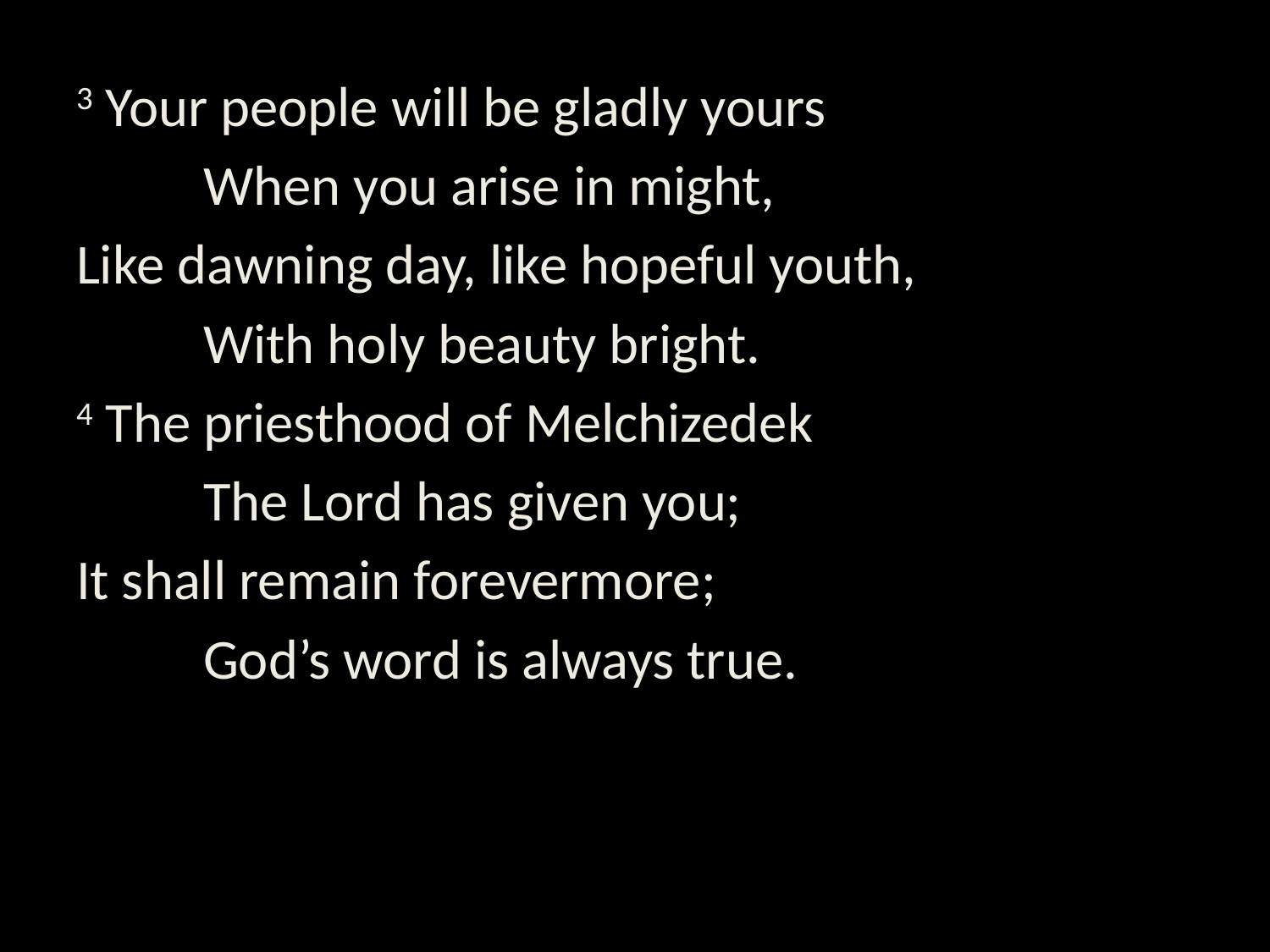

3 Your people will be gladly yours
	When you arise in might,
Like dawning day, like hopeful youth,
	With holy beauty bright.
4 The priesthood of Melchizedek
	The Lord has given you;
It shall remain forevermore;
	God’s word is always true.